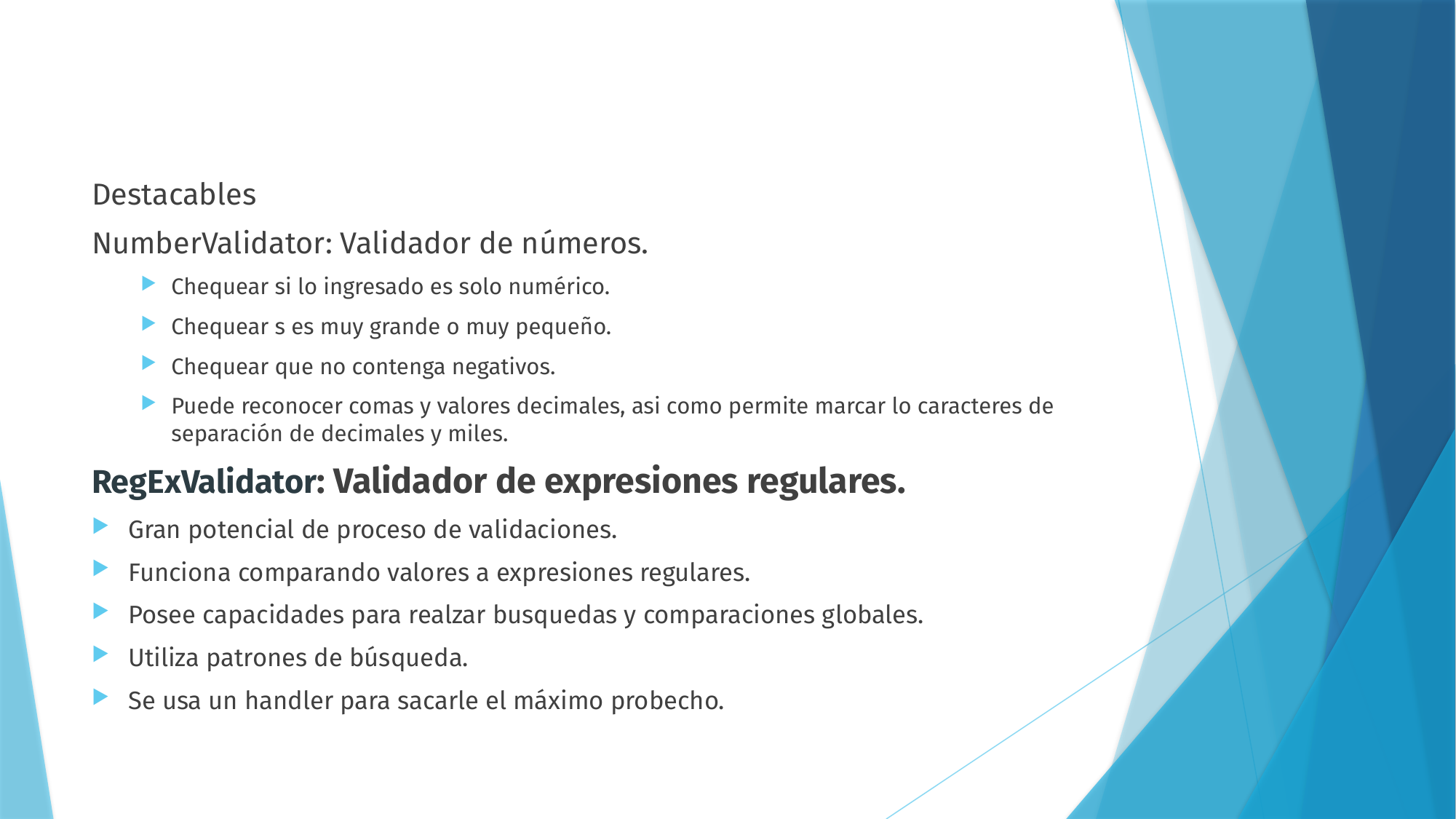

Destacables
NumberValidator: Validador de números.
Chequear si lo ingresado es solo numérico.
Chequear s es muy grande o muy pequeño.
Chequear que no contenga negativos.
Puede reconocer comas y valores decimales, asi como permite marcar lo caracteres de separación de decimales y miles.
RegExValidator: Validador de expresiones regulares.
Gran potencial de proceso de validaciones.
Funciona comparando valores a expresiones regulares.
Posee capacidades para realzar busquedas y comparaciones globales.
Utiliza patrones de búsqueda.
Se usa un handler para sacarle el máximo probecho.